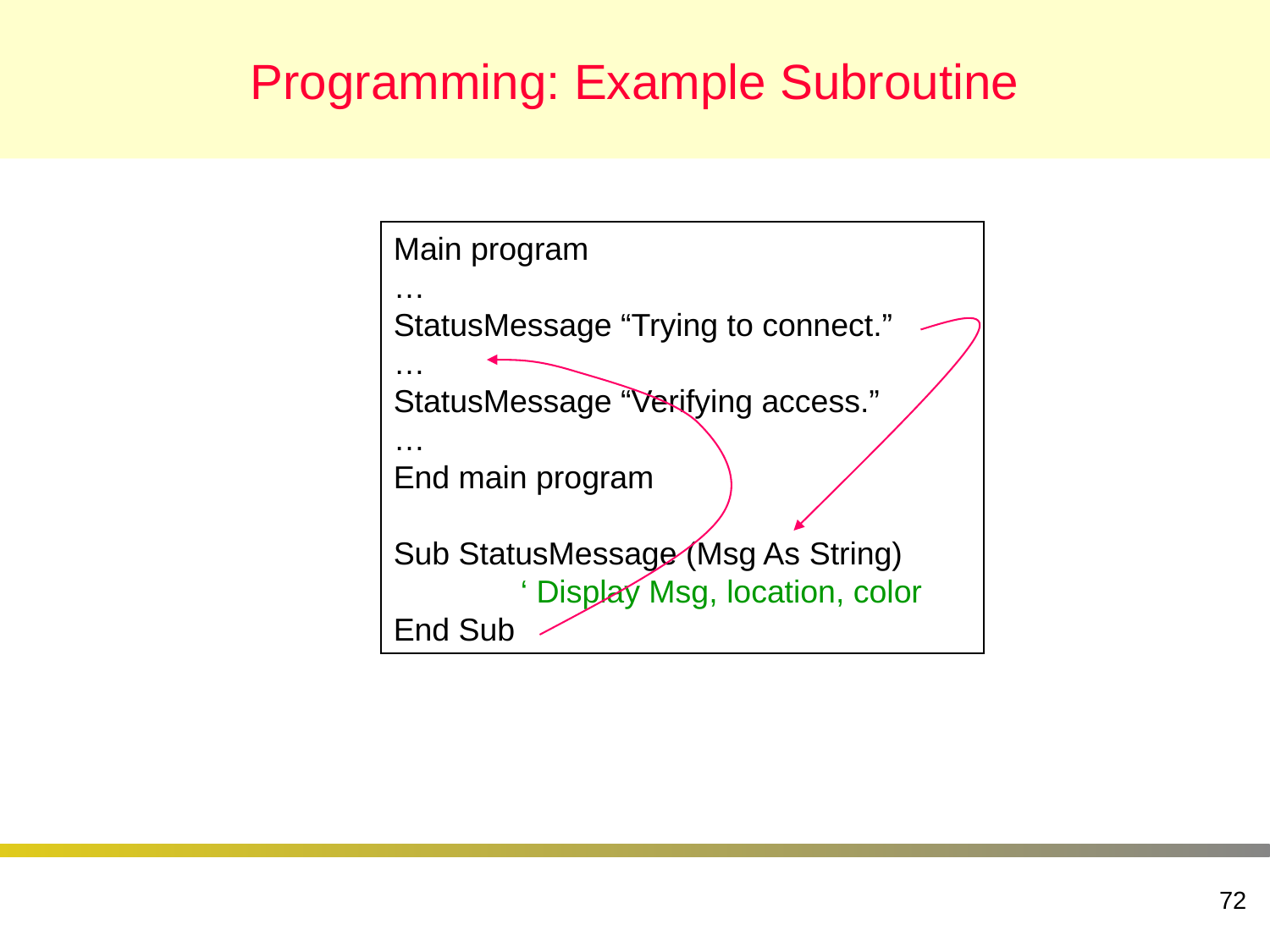

# Programming: Example Subroutine
Main program
…
StatusMessage “Trying to connect.”
…
StatusMessage “Verifying access.”
…
End main program

Sub StatusMessage (Msg As String)
	‘ Display Msg, location, color
End Sub

72